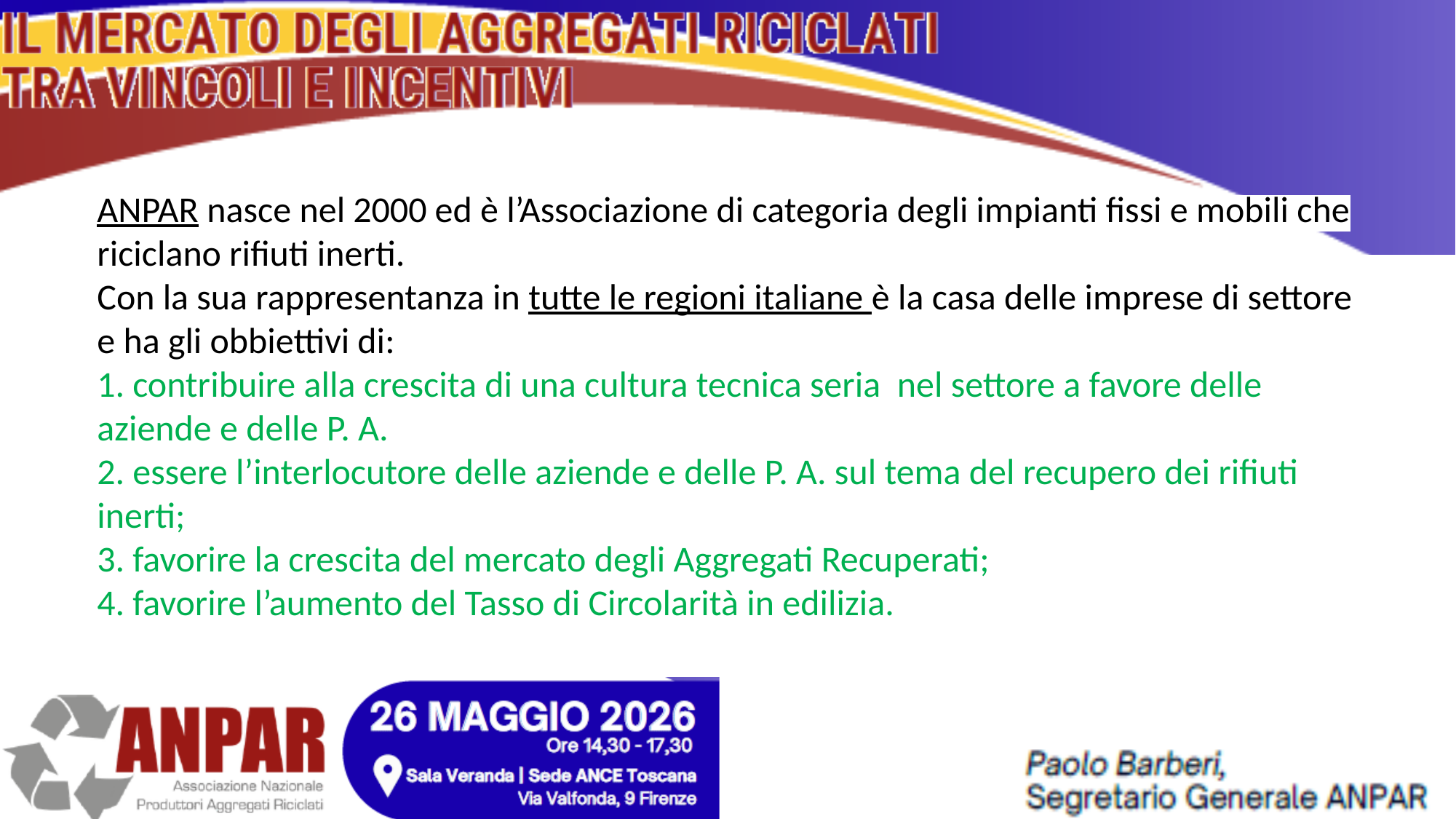

# ANPAR nasce nel 2000 ed è l’Associazione di categoria degli impianti fissi e mobili che riciclano rifiuti inerti. Con la sua rappresentanza in tutte le regioni italiane è la casa delle imprese di settore e ha gli obbiettivi di: 1. contribuire alla crescita di una cultura tecnica seria  nel settore a favore delle aziende e delle P. A. 2. essere l’interlocutore delle aziende e delle P. A. sul tema del recupero dei rifiuti inerti; 3. favorire la crescita del mercato degli Aggregati Recuperati; 4. favorire l’aumento del Tasso di Circolarità in edilizia.